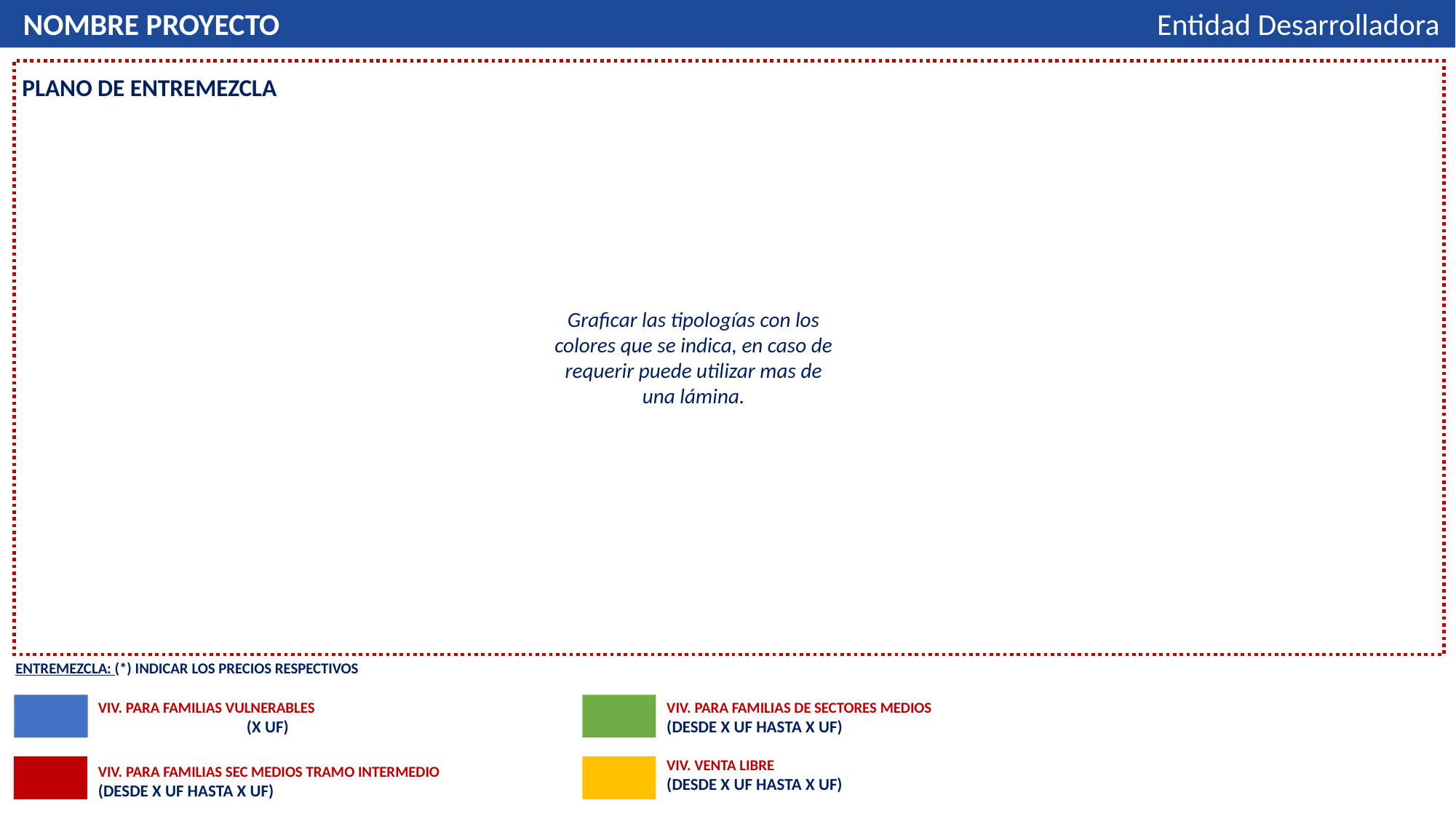

NOMBRE PROYECTO                                                                                                                               Entidad Desarrolladora

PLANO DE ENTREMEZCLA
Graficar las tipologías con los colores que se indica, en caso de requerir puede utilizar mas de una lámina.
ENTREMEZCLA: (*) INDICAR LOS PRECIOS RESPECTIVOS

VIV. PARA FAMILIAS VULNERABLES                                                                  (X UF)
VIV. PARA FAMILIAS DE SECTORES MEDIOS
(DESDE X UF HASTA X UF)

VIV. VENTA LIBRE
(DESDE X UF HASTA X UF)

VIV. PARA FAMILIAS SEC MEDIOS TRAMO INTERMEDIO
(DESDE X UF HASTA X UF)